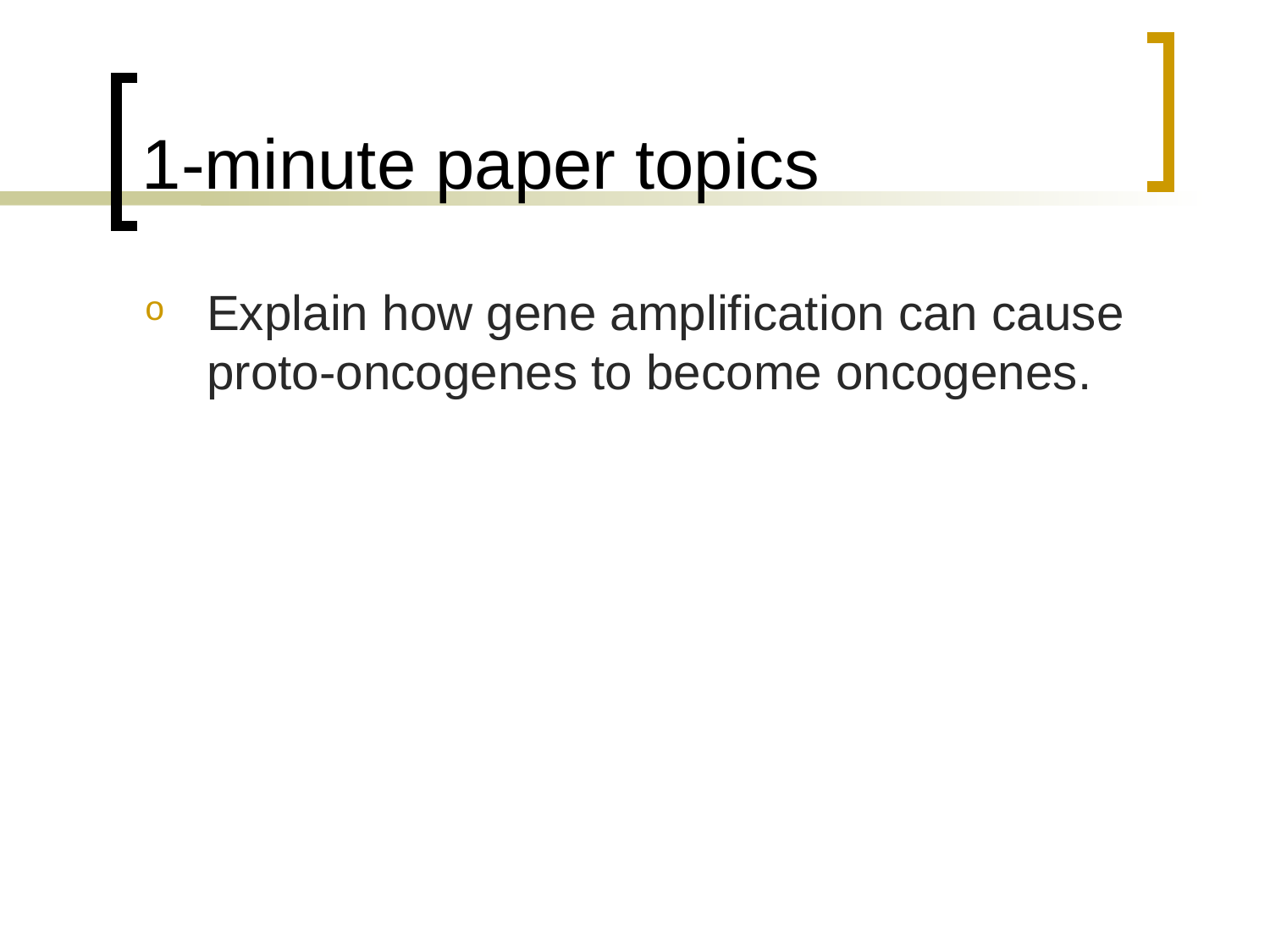

# 1-minute paper topics
Explain how gene amplification can cause proto-oncogenes to become oncogenes.